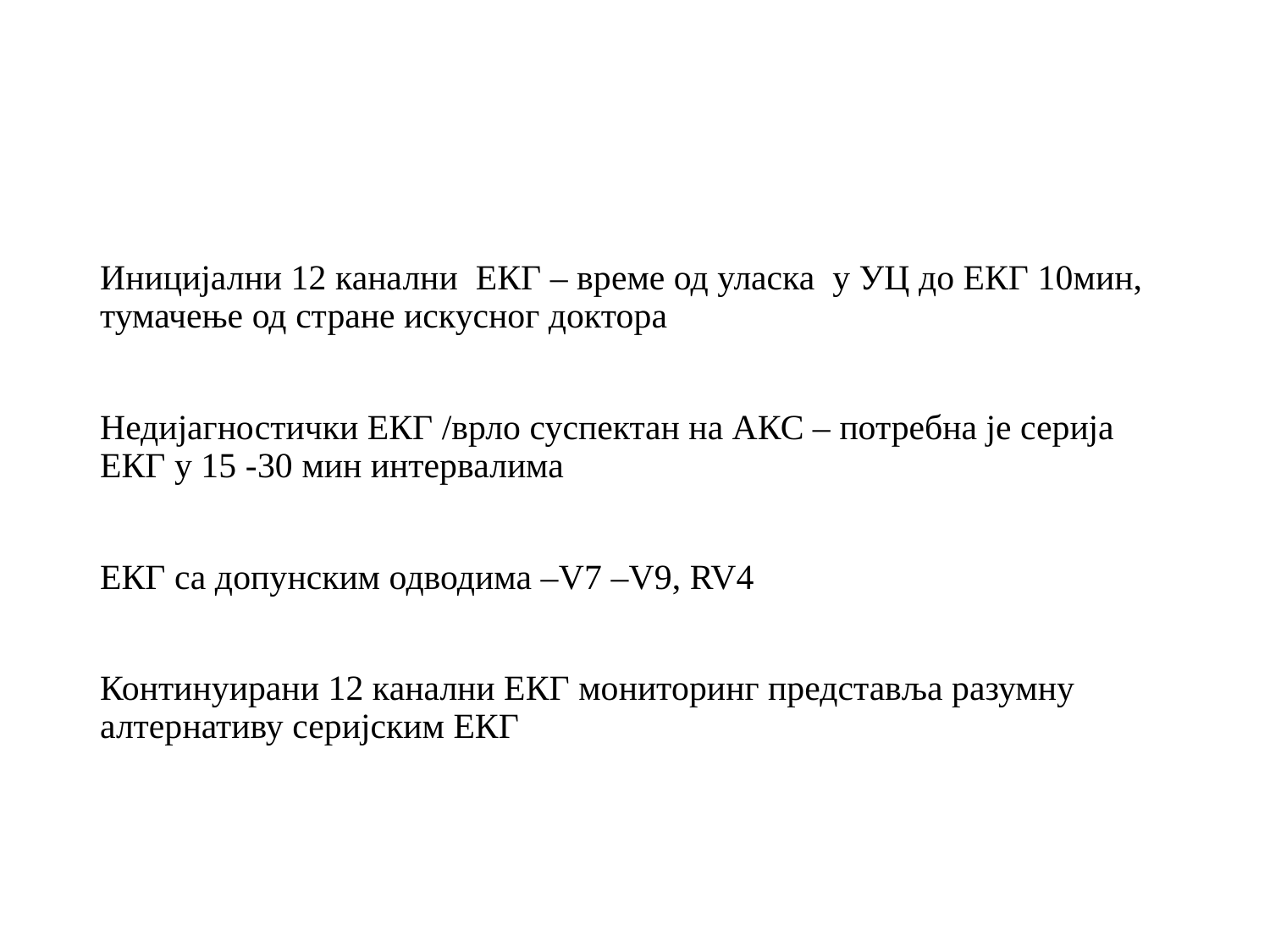

#
Иницијални 12 канални  ЕКГ – време од уласка  у УЦ до ЕКГ 10мин, тумачење од стране искусног доктора

Недијагностички ЕКГ /врло суспектан на АКС – потребна је серија ЕКГ у 15 -30 мин интервалима

ЕКГ са допунским одводима –V7 –V9, RV4

Континуирани 12 канални ЕКГ мониторинг представља разумну алтернативу серијским ЕКГ